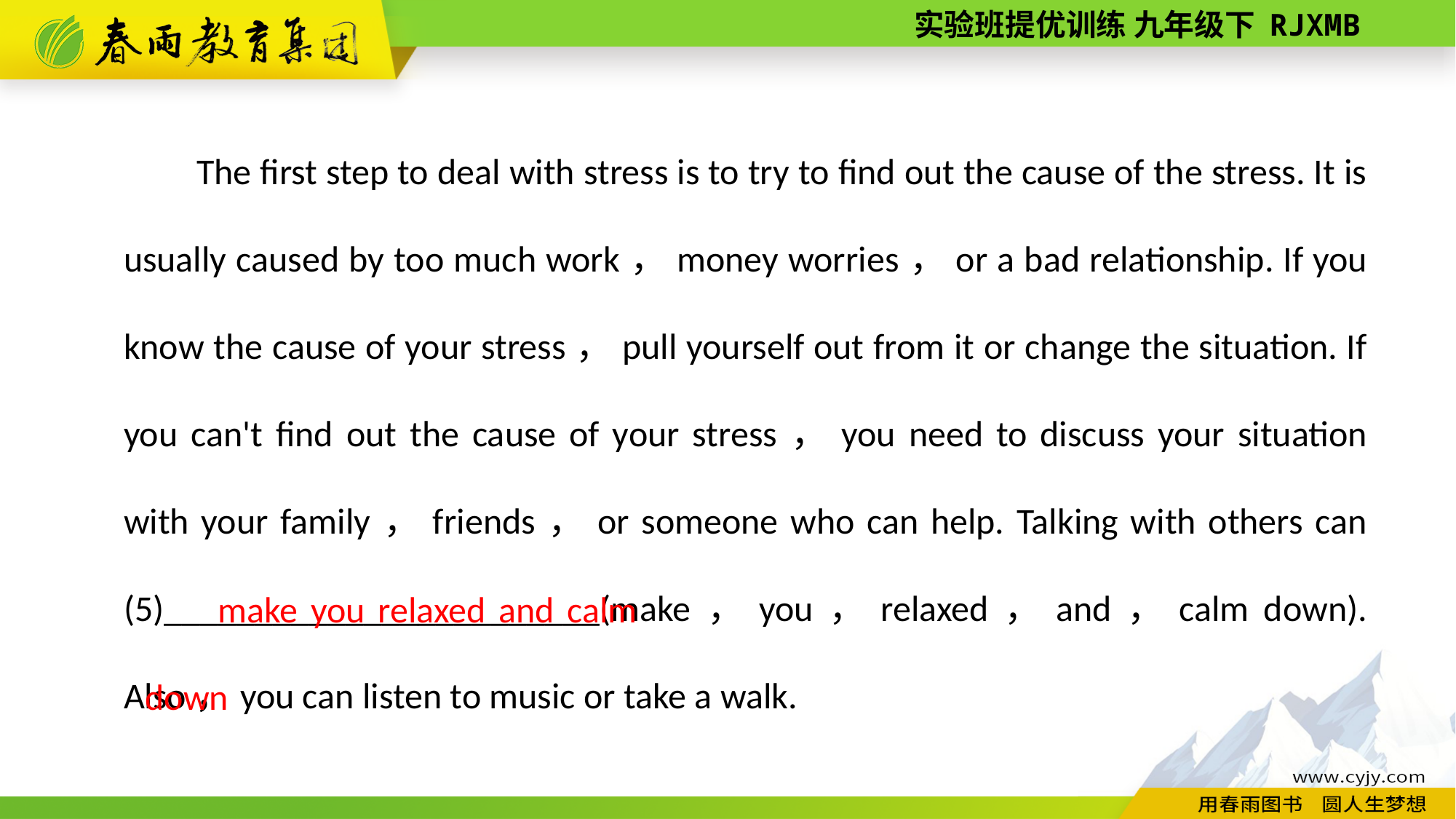

The first step to deal with stress is to try to find out the cause of the stress. It is usually caused by too much work，money worries，or a bad relationship. If you know the cause of your stress，pull yourself out from it or change the situation. If you can't find out the cause of your stress，you need to discuss your situation with your family，friends，or someone who can help. Talking with others can (5)________________________(make，you，relaxed，and，calm down). Also，you can listen to music or take a walk.
make you relaxed and calm down